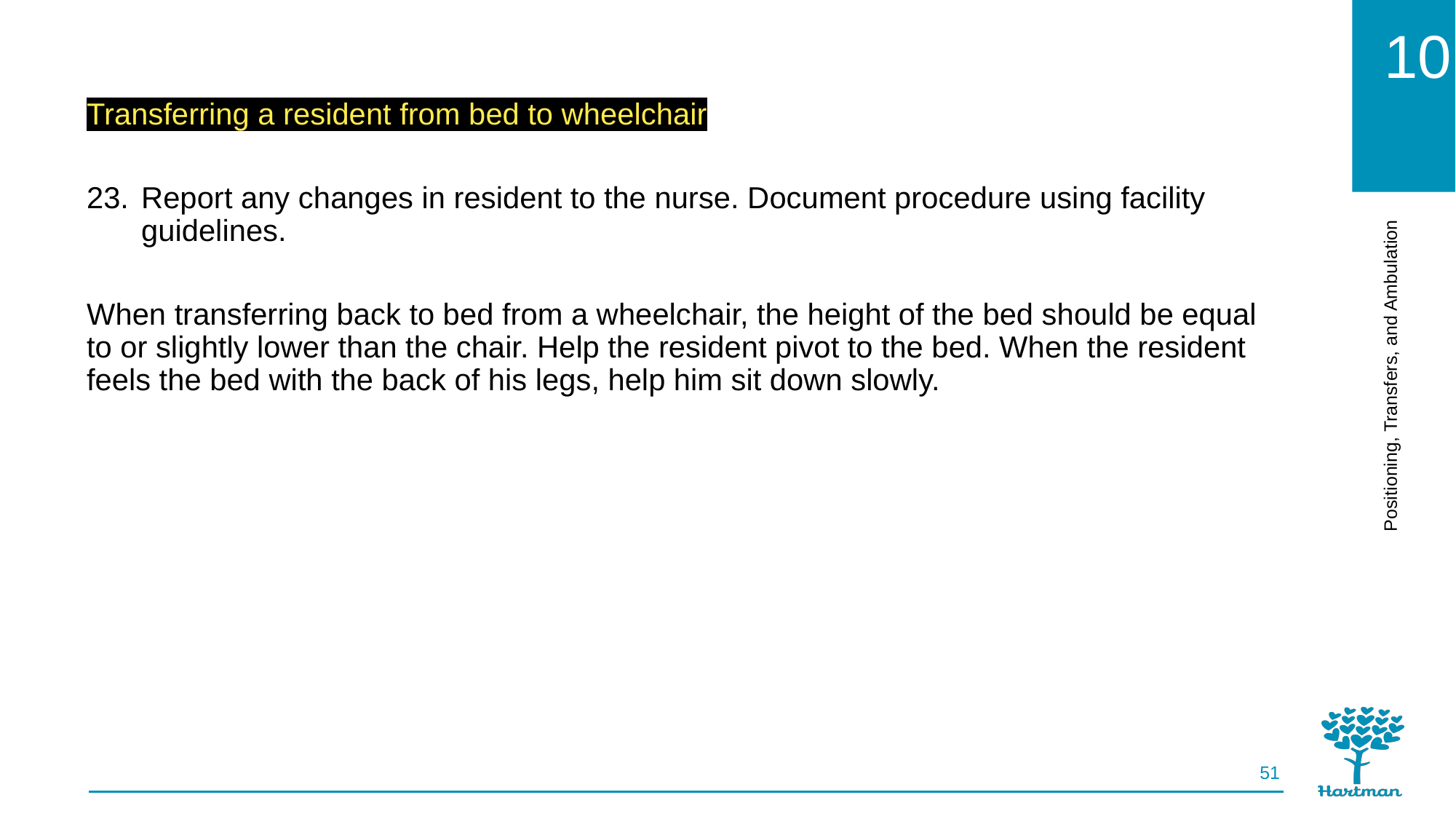

Transferring a resident from bed to wheelchair

Report any changes in resident to the nurse. Document procedure using facility guidelines.

When transferring back to bed from a wheelchair, the height of the bed should be equal to or slightly lower than the chair. Help the resident pivot to the bed. When the resident feels the bed with the back of his legs, help him sit down slowly.

51